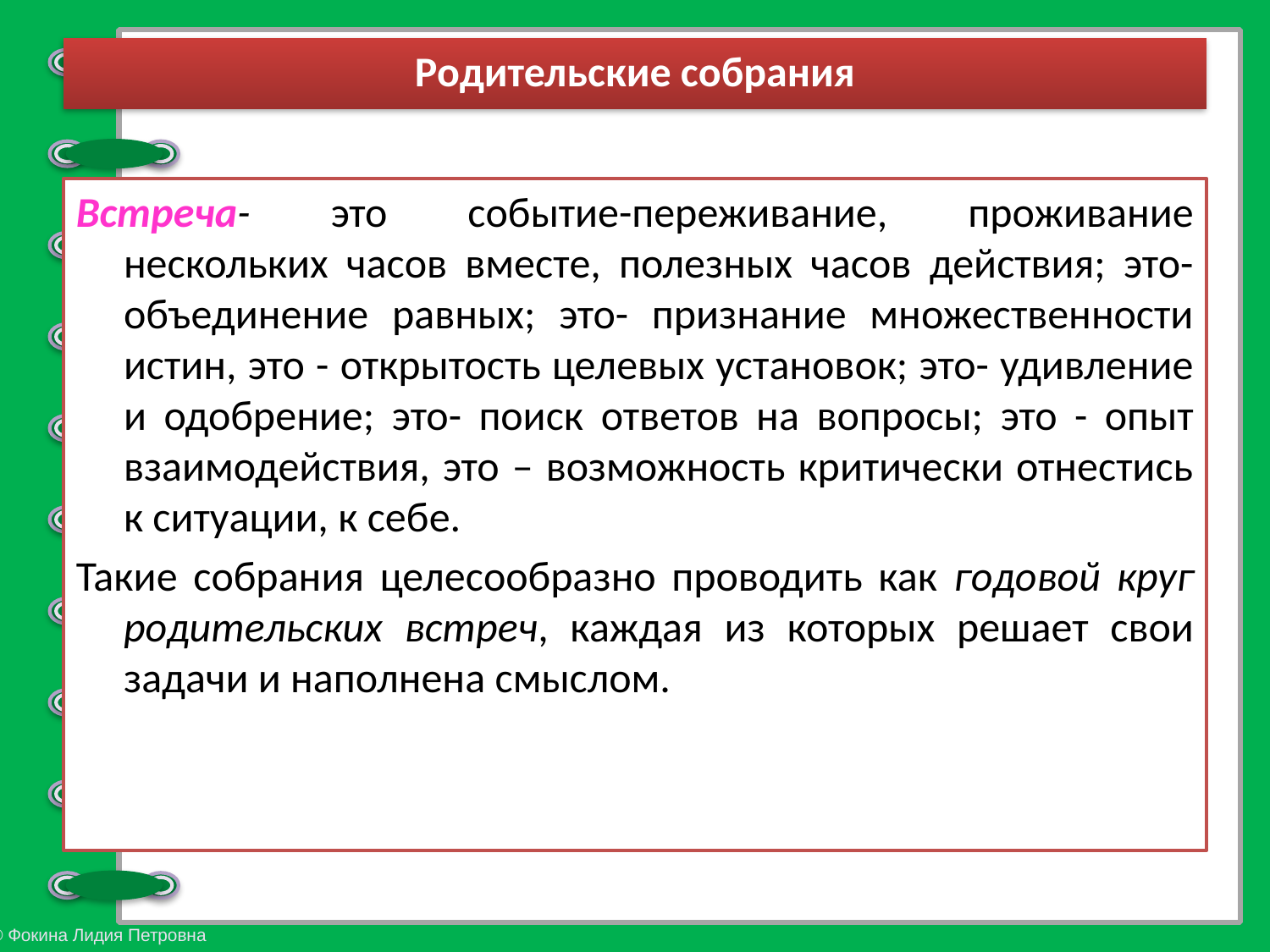

# Родительские собрания
Встреча- это событие-переживание, проживание нескольких часов вместе, полезных часов действия; это- объединение равных; это- признание множественности истин, это - открытость целевых установок; это- удивление и одобрение; это- поиск ответов на вопросы; это - опыт взаимодействия, это – возможность критически отнестись к ситуации, к себе.
Такие собрания целесообразно проводить как годовой круг родительских встреч, каждая из которых решает свои задачи и наполнена смыслом.